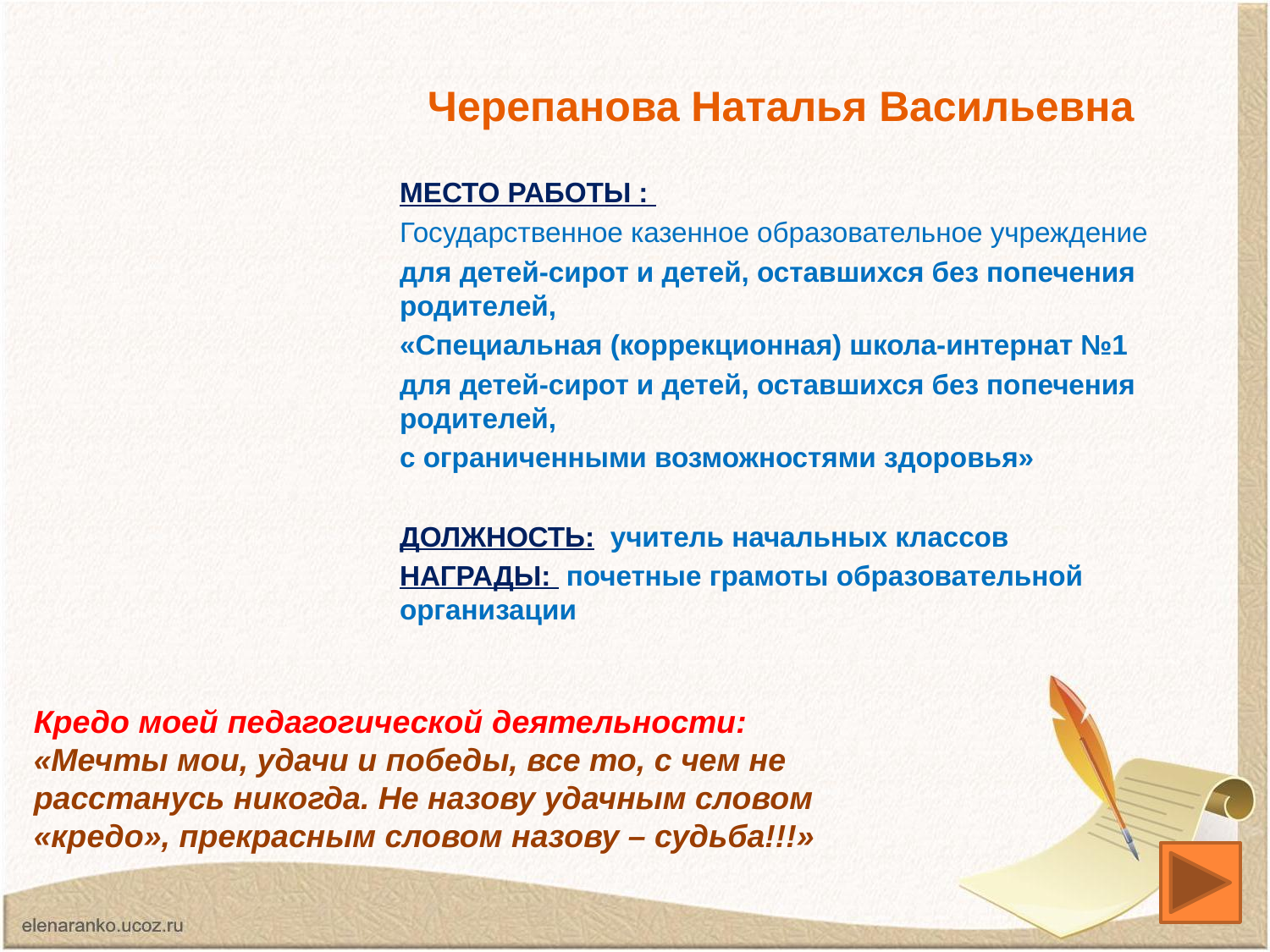

Черепанова Наталья Васильевна
МЕСТО РАБОТЫ :
Государственное казенное образовательное учреждение
для детей-сирот и детей, оставшихся без попечения родителей,
«Специальная (коррекционная) школа-интернат №1
для детей-сирот и детей, оставшихся без попечения родителей,
с ограниченными возможностями здоровья»

ДОЛЖНОСТЬ:  учитель начальных классов
НАГРАДЫ:  почетные грамоты образовательной организации

Кредо моей педагогической деятельности:
«Мечты мои, удачи и победы, все то, с чем не расстанусь никогда. Не назову удачным словом «кредо», прекрасным словом назову – судьба!!!»